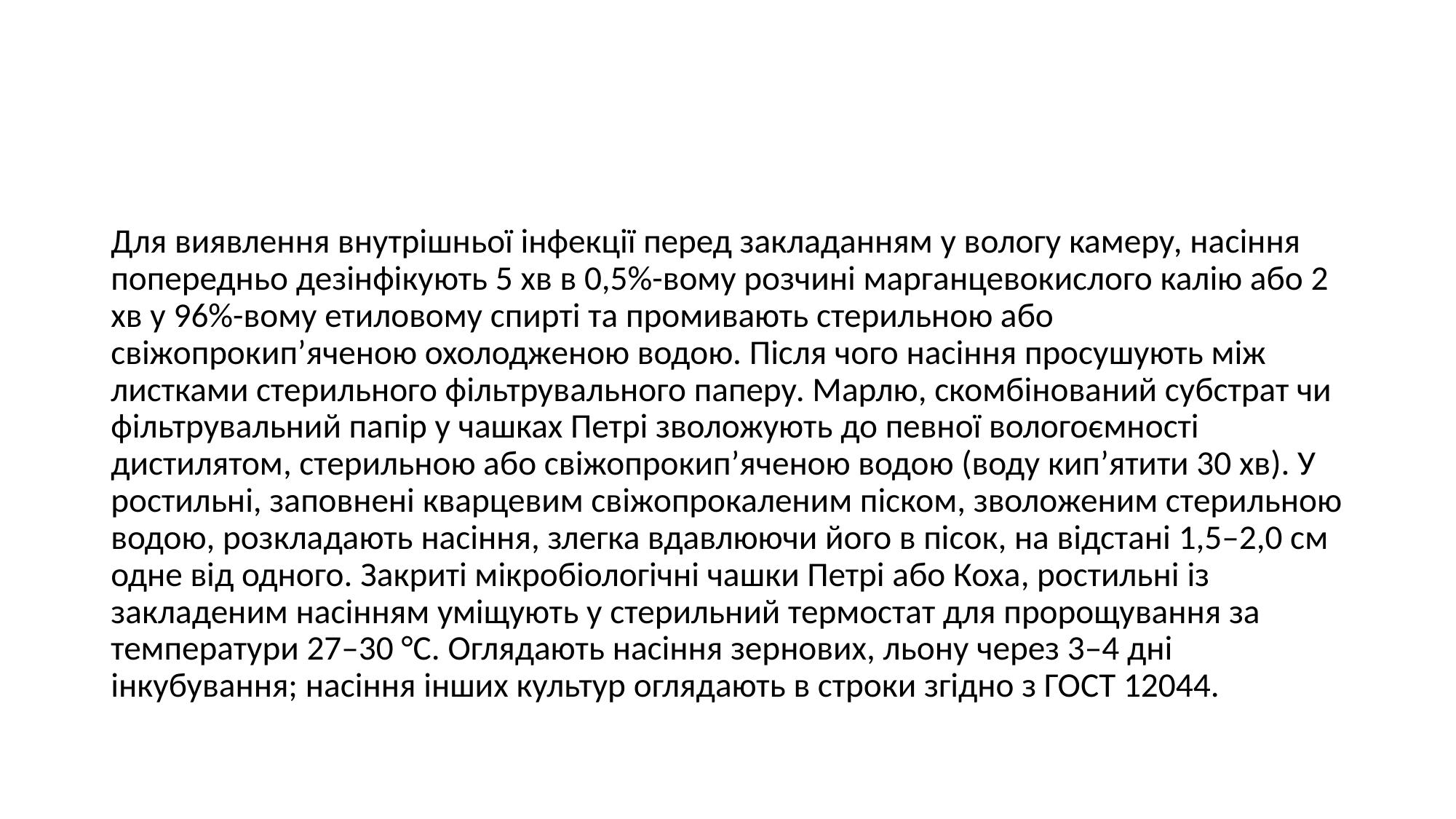

#
Для виявлення внутрішньої інфекції перед закладанням у вологу камеру, насіння попередньо дезінфікують 5 хв в 0,5%-вому розчині марганцевокислого калію або 2 хв у 96%-вому етиловому спирті та промивають стерильною або свіжопрокип’яченою охолодженою водою. Після чого насіння просушують між листками стерильного фільтрувального паперу. Марлю, скомбінований субстрат чи фільтрувальний папір у чашках Петрі зволожують до певної вологоємності дистилятом, стерильною або свіжопрокип’яченою водою (воду кип’ятити 30 хв). У ростильні, заповнені кварцевим свіжопрокаленим піском, зволоженим стерильною водою, розкладають насіння, злегка вдавлюючи його в пісок, на відстані 1,5–2,0 см одне від одного. Закриті мікробіологічні чашки Петрі або Коха, ростильні із закладеним насінням уміщують у стерильний термостат для пророщування за температури 27–30 °С. Оглядають насіння зернових, льону через 3–4 дні інкубування; насіння інших культур оглядають в строки згідно з ГОСТ 12044.